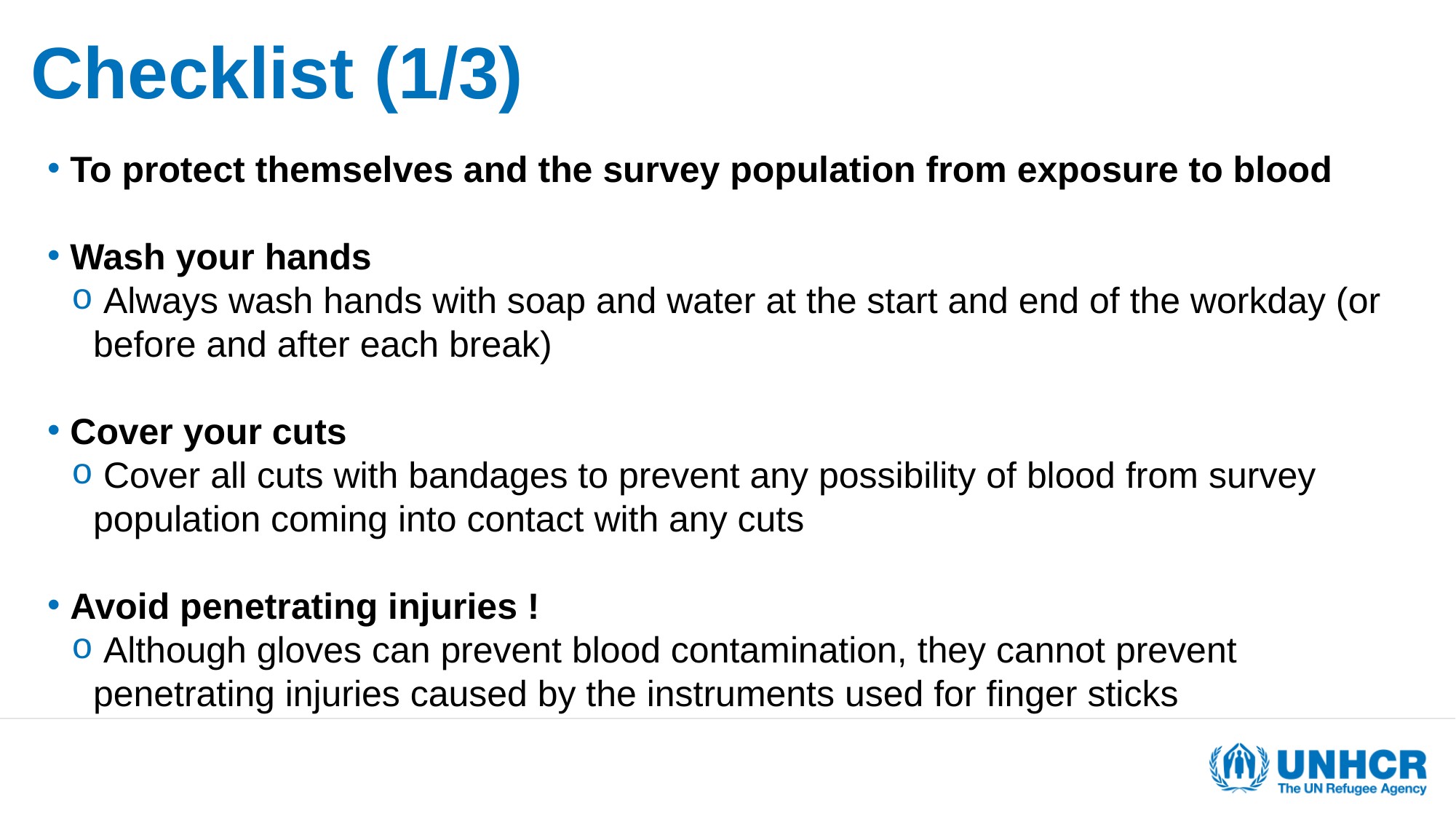

# Checklist (1/3)
 To protect themselves and the survey population from exposure to blood

 Wash your hands
 Always wash hands with soap and water at the start and end of the workday (or before and after each break)

 Cover your cuts
 Cover all cuts with bandages to prevent any possibility of blood from survey population coming into contact with any cuts

 Avoid penetrating injuries !
 Although gloves can prevent blood contamination, they cannot prevent penetrating injuries caused by the instruments used for finger sticks